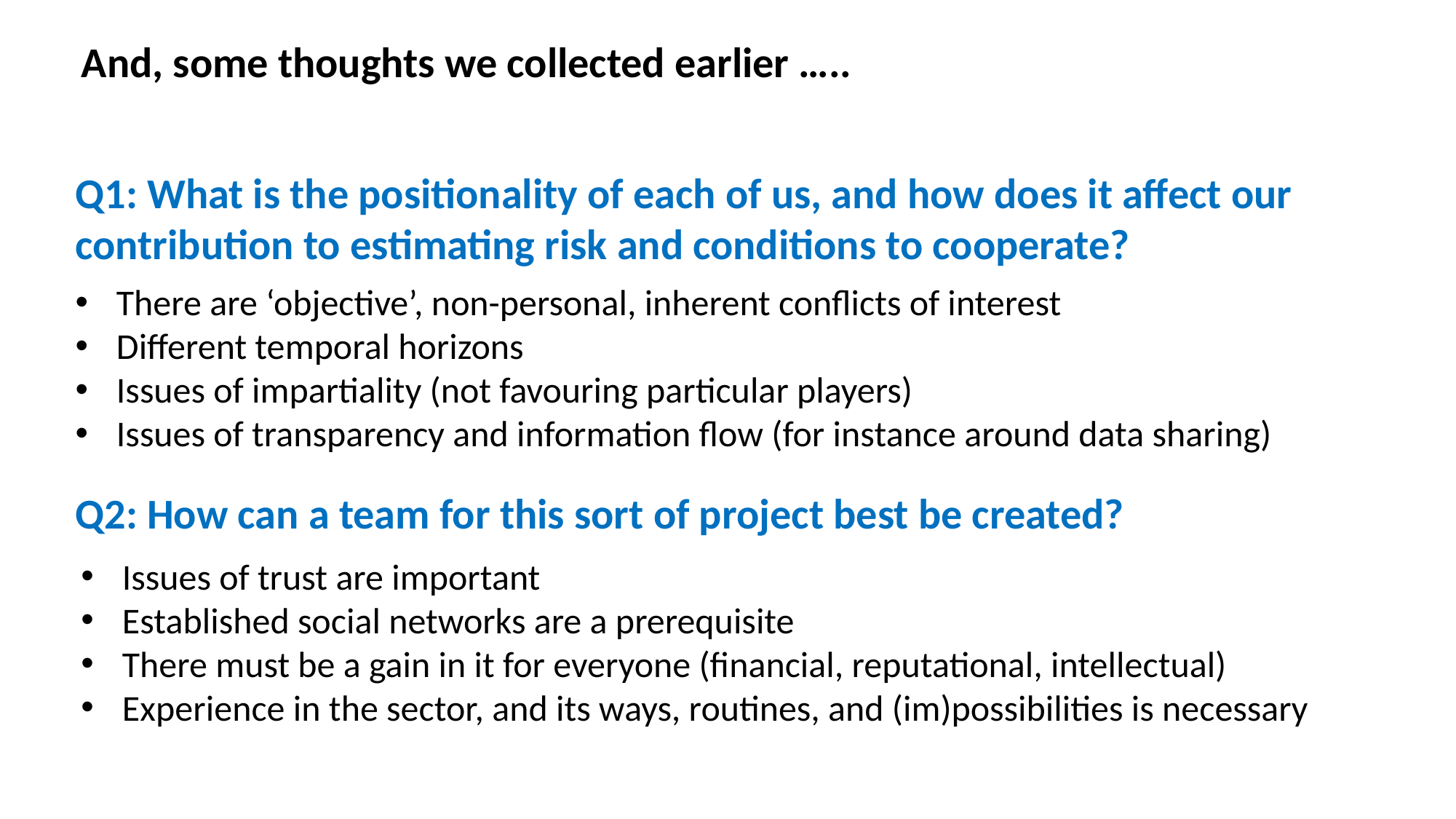

And, some thoughts we collected earlier …..
Q1: What is the positionality of each of us, and how does it affect our contribution to estimating risk and conditions to cooperate?
There are ‘objective’, non-personal, inherent conflicts of interest
Different temporal horizons
Issues of impartiality (not favouring particular players)
Issues of transparency and information flow (for instance around data sharing)
Q2: How can a team for this sort of project best be created?
Issues of trust are important
Established social networks are a prerequisite
There must be a gain in it for everyone (financial, reputational, intellectual)
Experience in the sector, and its ways, routines, and (im)possibilities is necessary